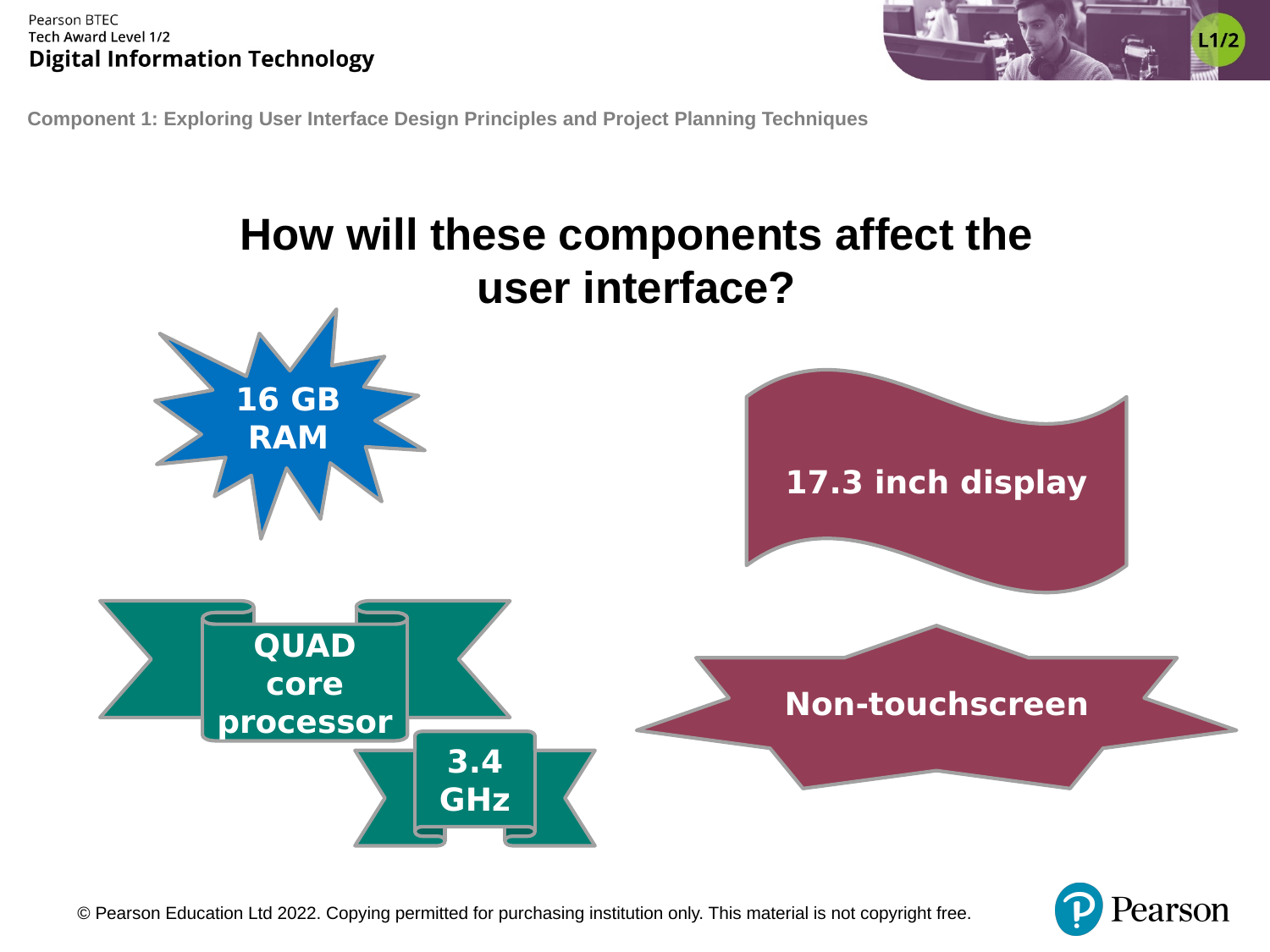

# How will these components affect the user interface?

16 GB RAM

17.3 inch display

QUAD core processor

Non-touchscreen

3.4 GHz